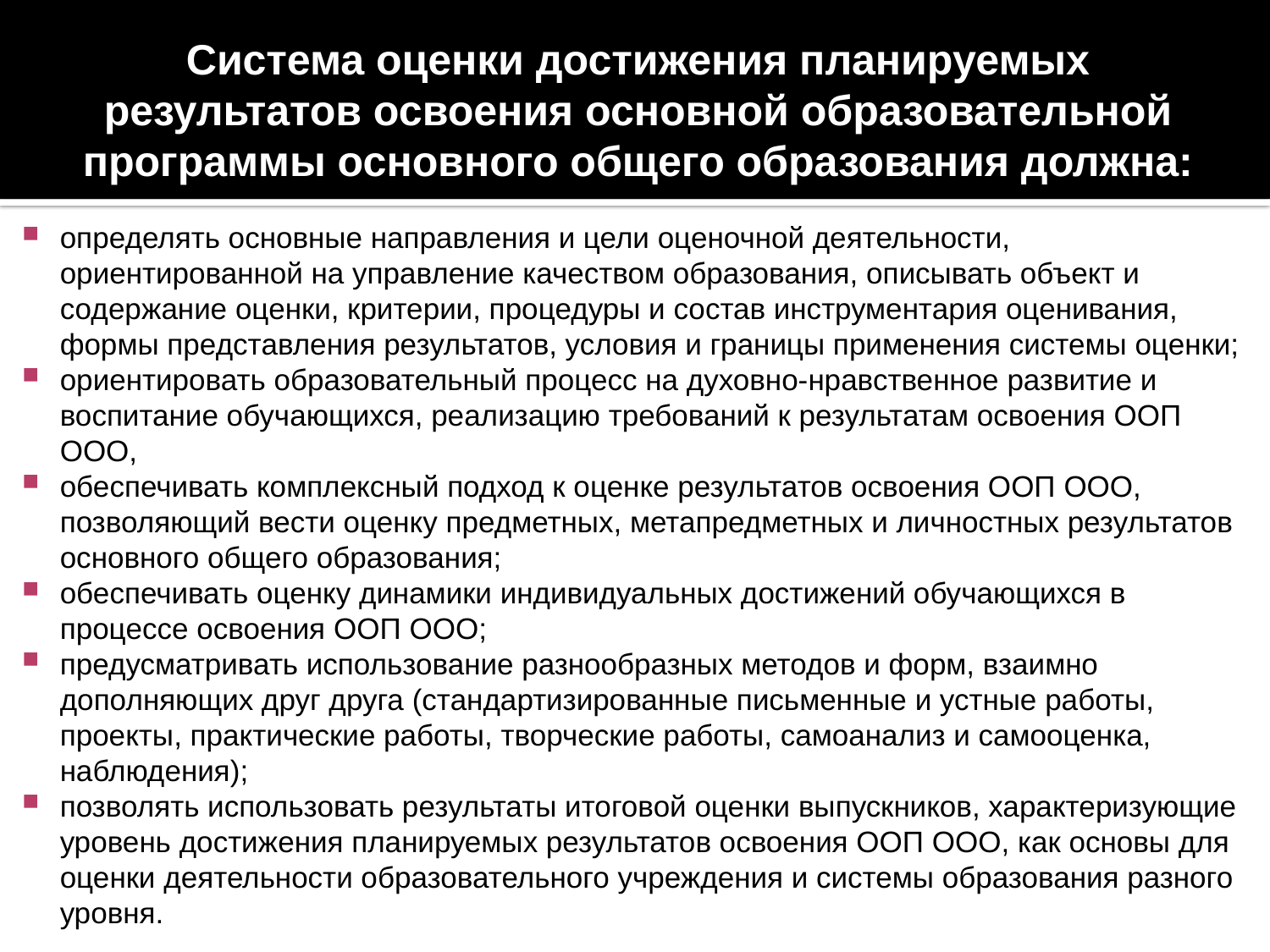

# Система оценки достижения планируемых результатов освоения основной образовательной программы основного общего образования должна:
определять основные направления и цели оценочной деятельности, ориентированной на управление качеством образования, описывать объект и содержание оценки, критерии, процедуры и состав инструментария оценивания, формы представления результатов, условия и границы применения системы оценки;
ориентировать образовательный процесс на духовно-нравственное развитие и воспитание обучающихся, реализацию требований к результатам освоения ООП ООО,
обеспечивать комплексный подход к оценке результатов освоения ООП ООО, позволяющий вести оценку предметных, метапредметных и личностных результатов основного общего образования;
обеспечивать оценку динамики индивидуальных достижений обучающихся в процессе освоения ООП ООО;
предусматривать использование разнообразных методов и форм, взаимно дополняющих друг друга (стандартизированные письменные и устные работы, проекты, практические работы, творческие работы, самоанализ и самооценка, наблюдения);
позволять использовать результаты итоговой оценки выпускников, характеризующие уровень достижения планируемых результатов освоения ООП ООО, как основы для оценки деятельности образовательного учреждения и системы образования разного уровня.